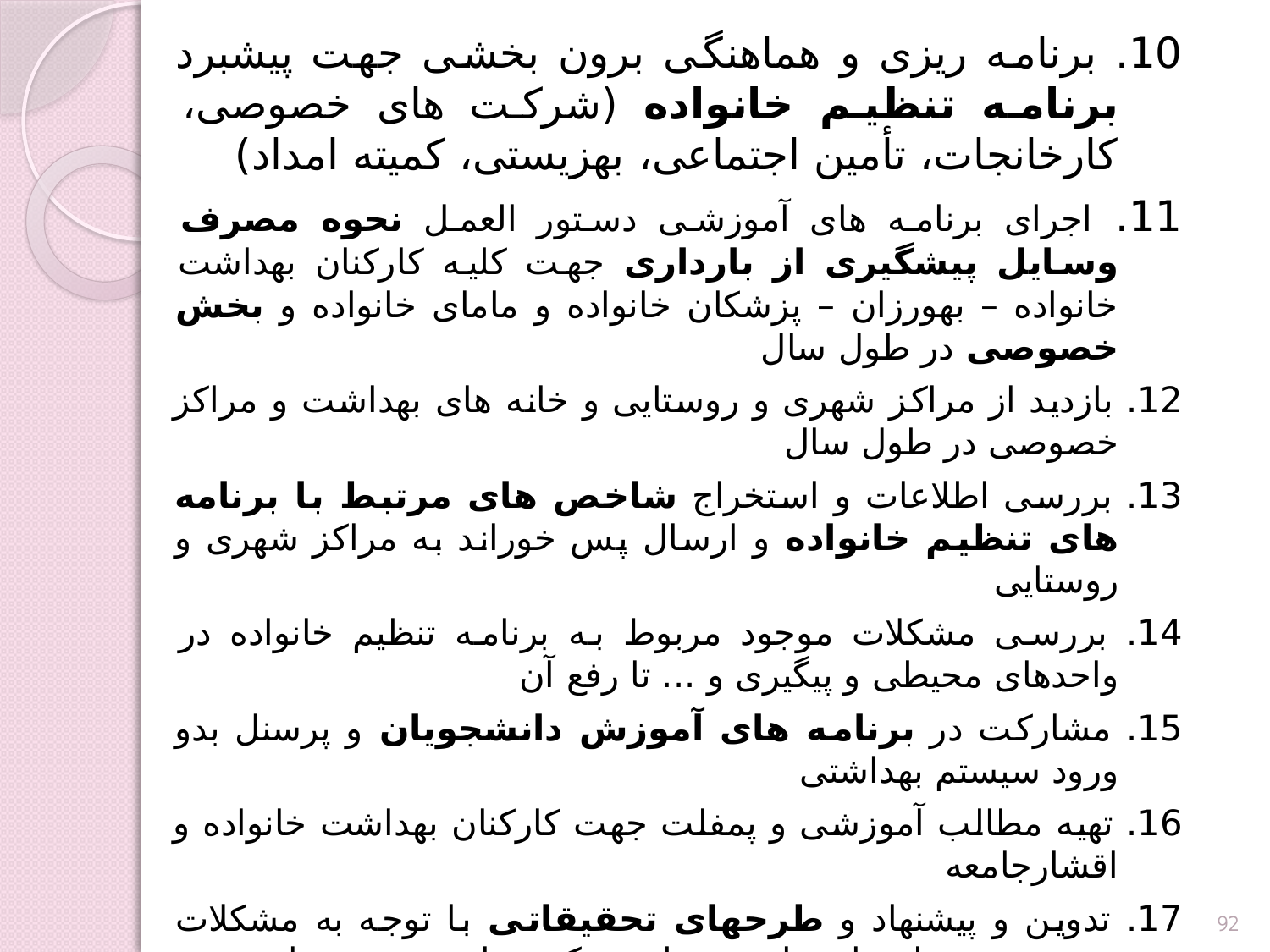

10. برنامه ريزی و هماهنگی برون بخشی جهت پيشبرد برنامه تنظيم خانواده (شرکت های خصوصی، کارخانجات، تأمين اجتماعی، بهزيستی، کميته امداد)
11. اجرای برنامه های آموزشی دستور العمل نحوه مصرف وسايل پيشگيری از بارداری جهت کليه کارکنان بهداشت خانواده – بهورزان – پزشکان خانواده و مامای خانواده و بخش خصوصی در طول سال
12. بازديد از مراکز شهری و روستايی و خانه های بهداشت و مراکز خصوصی در طول سال
13. بررسی اطلاعات و استخراج شاخص های مرتبط با برنامه های تنظيم خانواده و ارسال پس خوراند به مراکز شهری و روستايی
14. بررسی مشکلات موجود مربوط به برنامه تنظيم خانواده در واحدهای محيطی و پيگيری و ... تا رفع آن
15. مشارکت در برنامه های آموزش دانشجويان و پرسنل بدو ورود سيستم بهداشتی
16. تهيه مطالب آموزشی و پمفلت جهت کارکنان بهداشت خانواده و اقشارجامعه
17. تدوين و پيشنهاد و طرحهای تحقيقاتی با توجه به مشکلات موجود در سطح واحدهای محيطی مرکز بهداشت شهرستان
18. هماهنگی درخصوص برگزاری هفته تنظيم خانواده
19. تهيه و تنظيم گزارش عملکرد و پيشرفت برنامه ها هر 3 ماه يکبار
20. مشارکت در پرداخت وجه کنترل مواليد
21. همکاری مؤثر و مداوم با ساير واحدهای مرکز بهداشت

92